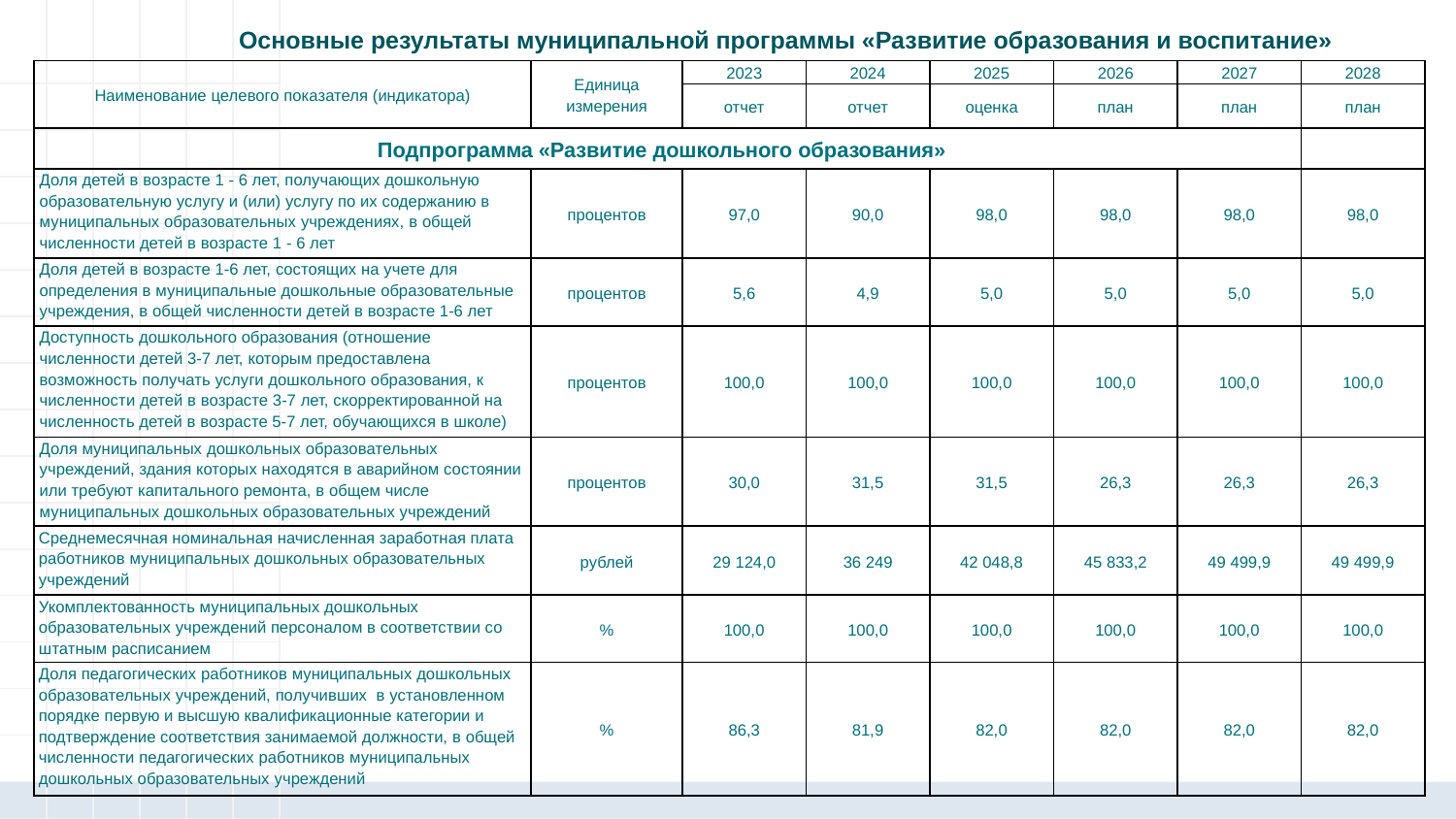

Основные результаты муниципальной программы «Развитие образования и воспитание»
| Наименование целевого показателя (индикатора) | Единица измерения | 2023 | 2024 | 2025 | 2026 | 2027 | 2028 |
| --- | --- | --- | --- | --- | --- | --- | --- |
|  |  | отчет | отчет | оценка | план | план | план |
| Подпрограмма «Развитие дошкольного образования» |  |  |  |  |  |  |  |
| Доля детей в возрасте 1 - 6 лет, получающих дошкольную образовательную услугу и (или) услугу по их содержанию в муниципальных образовательных учреждениях, в общей численности детей в возрасте 1 - 6 лет | процентов | 97,0 | 90,0 | 98,0 | 98,0 | 98,0 | 98,0 |
| Доля детей в возрасте 1-6 лет, состоящих на учете для определения в муниципальные дошкольные образовательные учреждения, в общей численности детей в возрасте 1-6 лет | процентов | 5,6 | 4,9 | 5,0 | 5,0 | 5,0 | 5,0 |
| Доступность дошкольного образования (отношение численности детей 3-7 лет, которым предоставлена возможность получать услуги дошкольного образования, к численности детей в возрасте 3-7 лет, скорректированной на численность детей в возрасте 5-7 лет, обучающихся в школе) | процентов | 100,0 | 100,0 | 100,0 | 100,0 | 100,0 | 100,0 |
| Доля муниципальных дошкольных образовательных учреждений, здания которых находятся в аварийном состоянии или требуют капитального ремонта, в общем числе муниципальных дошкольных образовательных учреждений | процентов | 30,0 | 31,5 | 31,5 | 26,3 | 26,3 | 26,3 |
| Среднемесячная номинальная начисленная заработная плата работников муниципальных дошкольных образовательных учреждений | рублей | 29 124,0 | 36 249 | 42 048,8 | 45 833,2 | 49 499,9 | 49 499,9 |
| Укомплектованность муниципальных дошкольных образовательных учреждений персоналом в соответствии со штатным расписанием | % | 100,0 | 100,0 | 100,0 | 100,0 | 100,0 | 100,0 |
| Доля педагогических работников муниципальных дошкольных образовательных учреждений, получивших в установленном порядке первую и высшую квалификационные категории и подтверждение соответствия занимаемой должности, в общей численности педагогических работников муниципальных дошкольных образовательных учреждений | % | 86,3 | 81,9 | 82,0 | 82,0 | 82,0 | 82,0 |